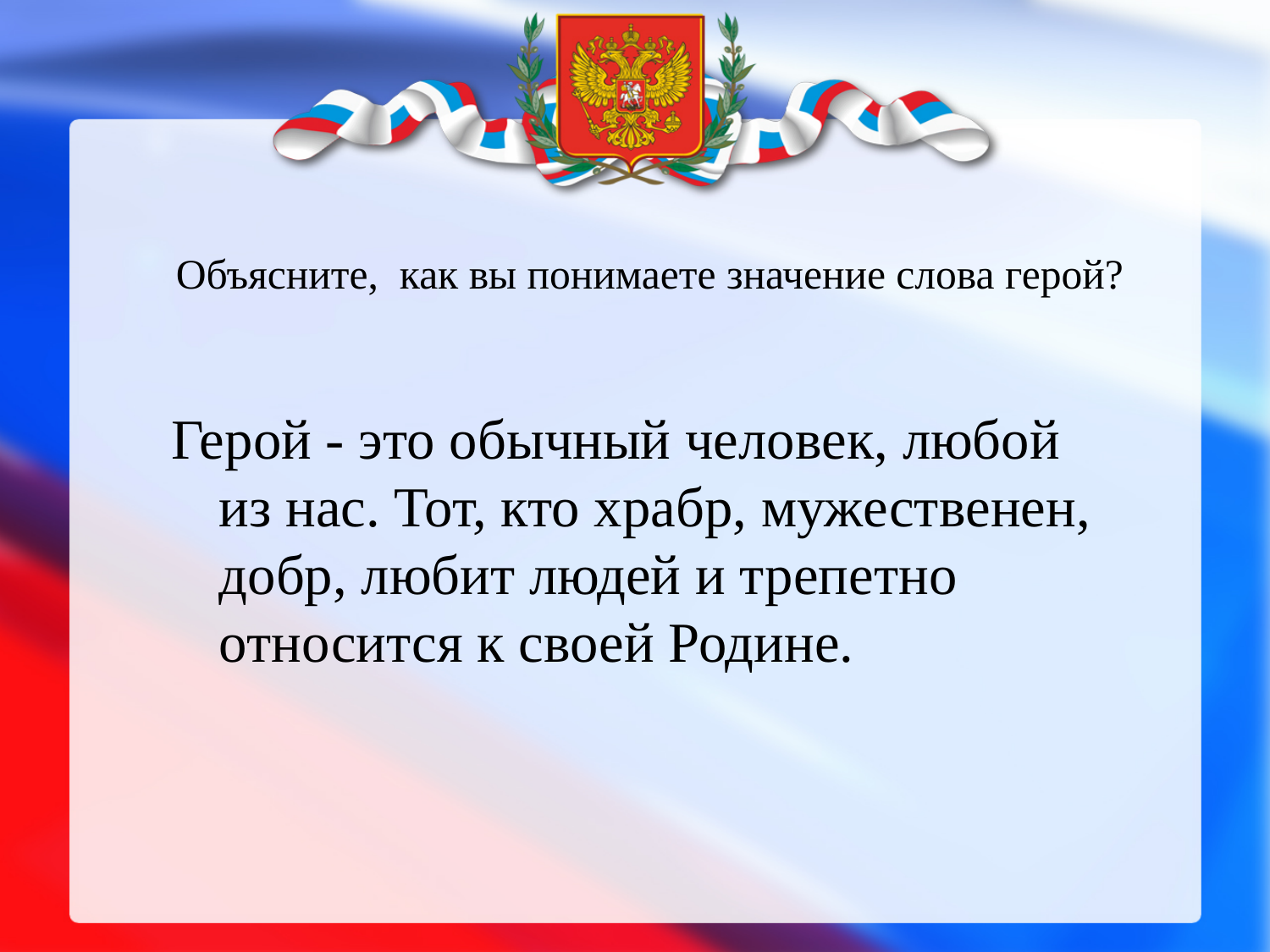

# Объясните,  как вы понимаете значение слова герой?
Герой - это обычный человек, любой из нас. Тот, кто храбр, мужественен, добр, любит людей и трепетно относится к своей Родине.